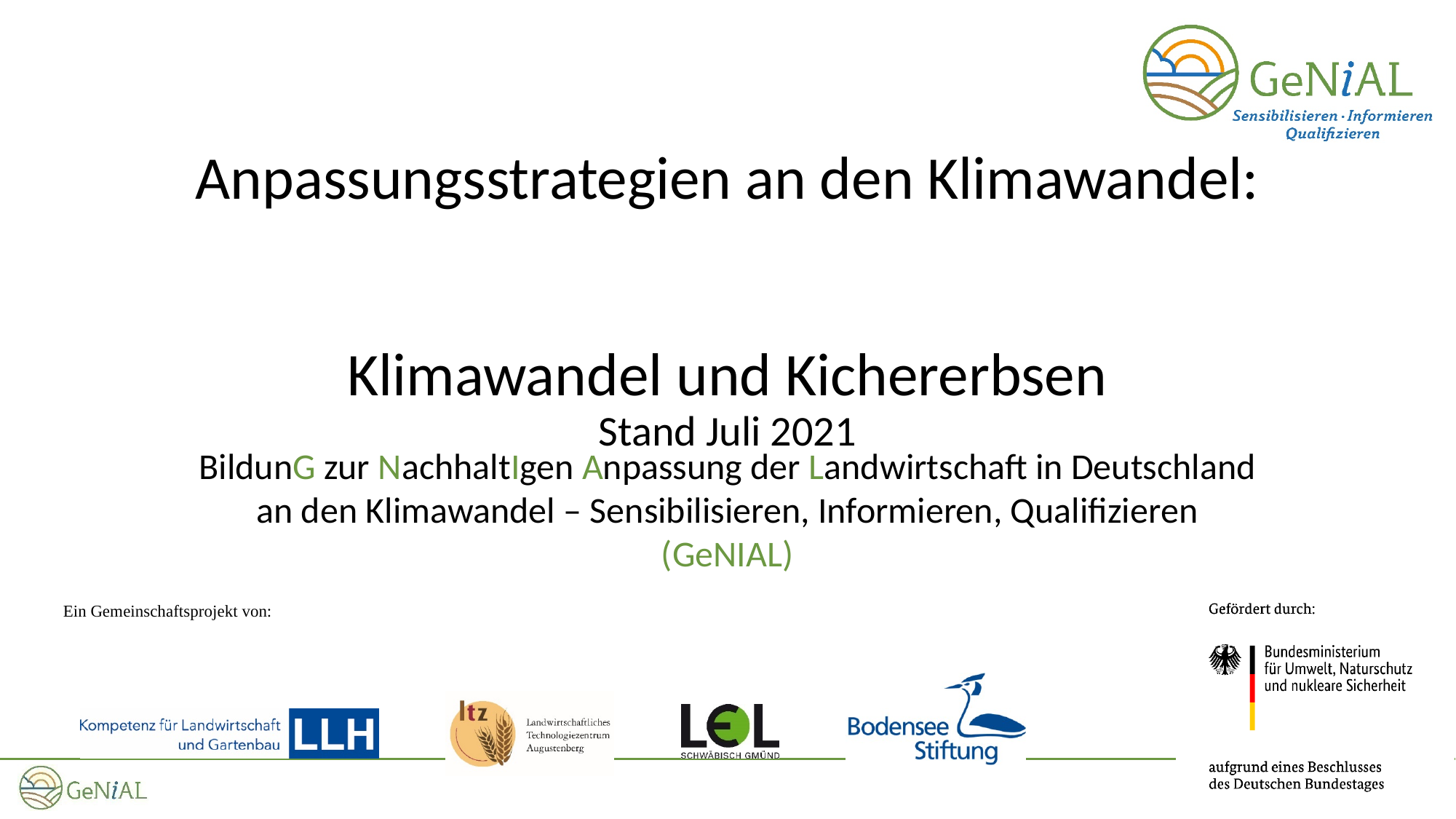

# Anpassungsstrategien an den Klimawandel: Klimawandel und Kichererbsen Stand Juli 2021